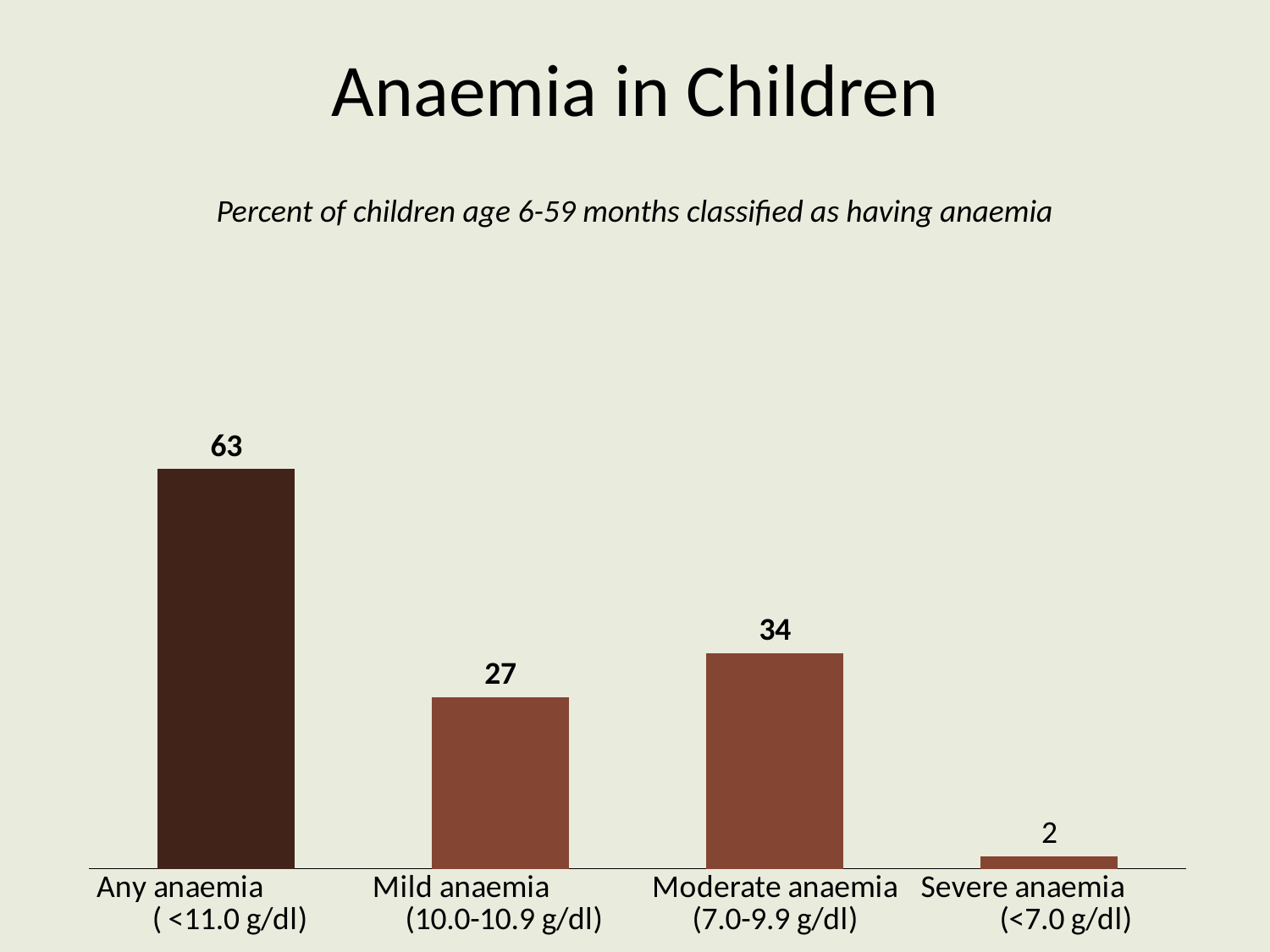

# Anaemia in Children
Percent of children age 6-59 months classified as having anaemia

### Chart

| Category | Column1 |
|---|---|
| Any anaemia                ( <11.0 g/dl) | 63.0 |
| Mild anaemia              (10.0-10.9 g/dl) | 27.0 |
| Moderate anaemia (7.0-9.9 g/dl) | 34.0 |
| Severe anaemia              (<7.0 g/dl) | 2.0 |